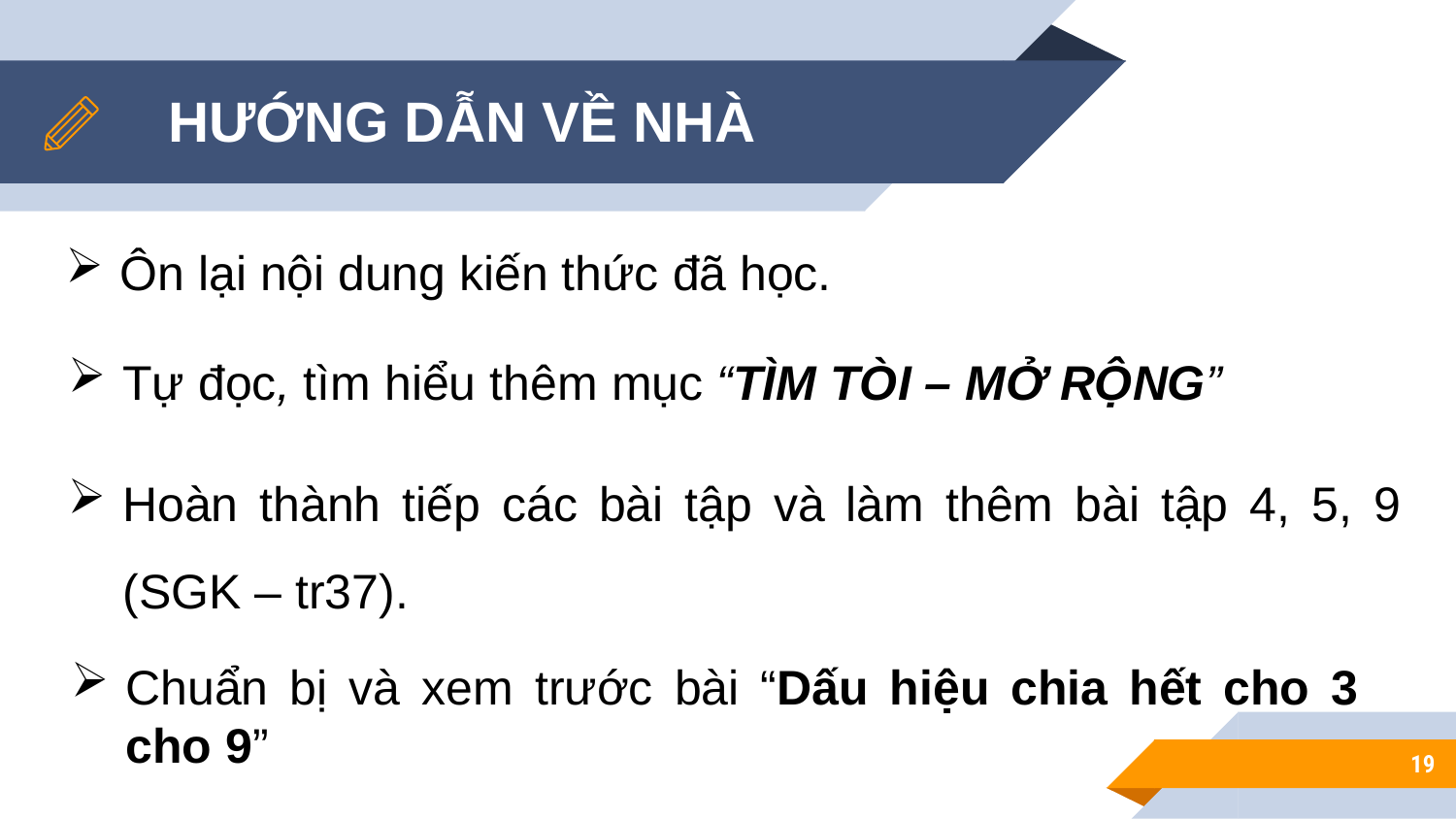

HƯỚNG DẪN VỀ NHÀ

Ôn lại nội dung kiến thức đã học.
Tự đọc, tìm hiểu thêm mục “TÌM TÒI – MỞ RỘNG”
Hoàn thành tiếp các bài tập và làm thêm bài tập 4, 5, 9 (SGK – tr37).

Chuẩn bị và xem trước bài “Dấu hiệu chia hết cho 3 cho 9”
19